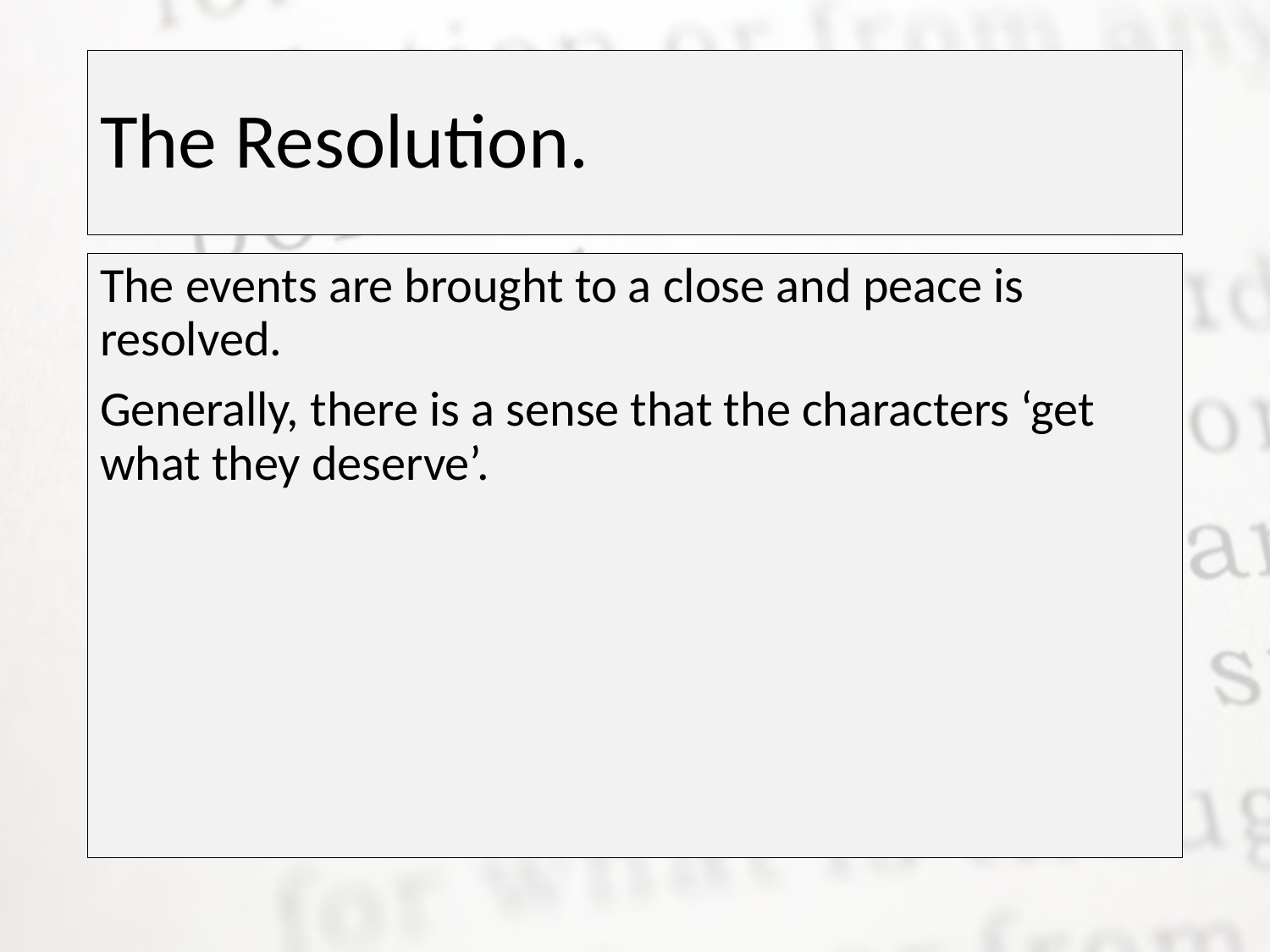

# The Resolution.
The events are brought to a close and peace is resolved.
Generally, there is a sense that the characters ‘get what they deserve’.